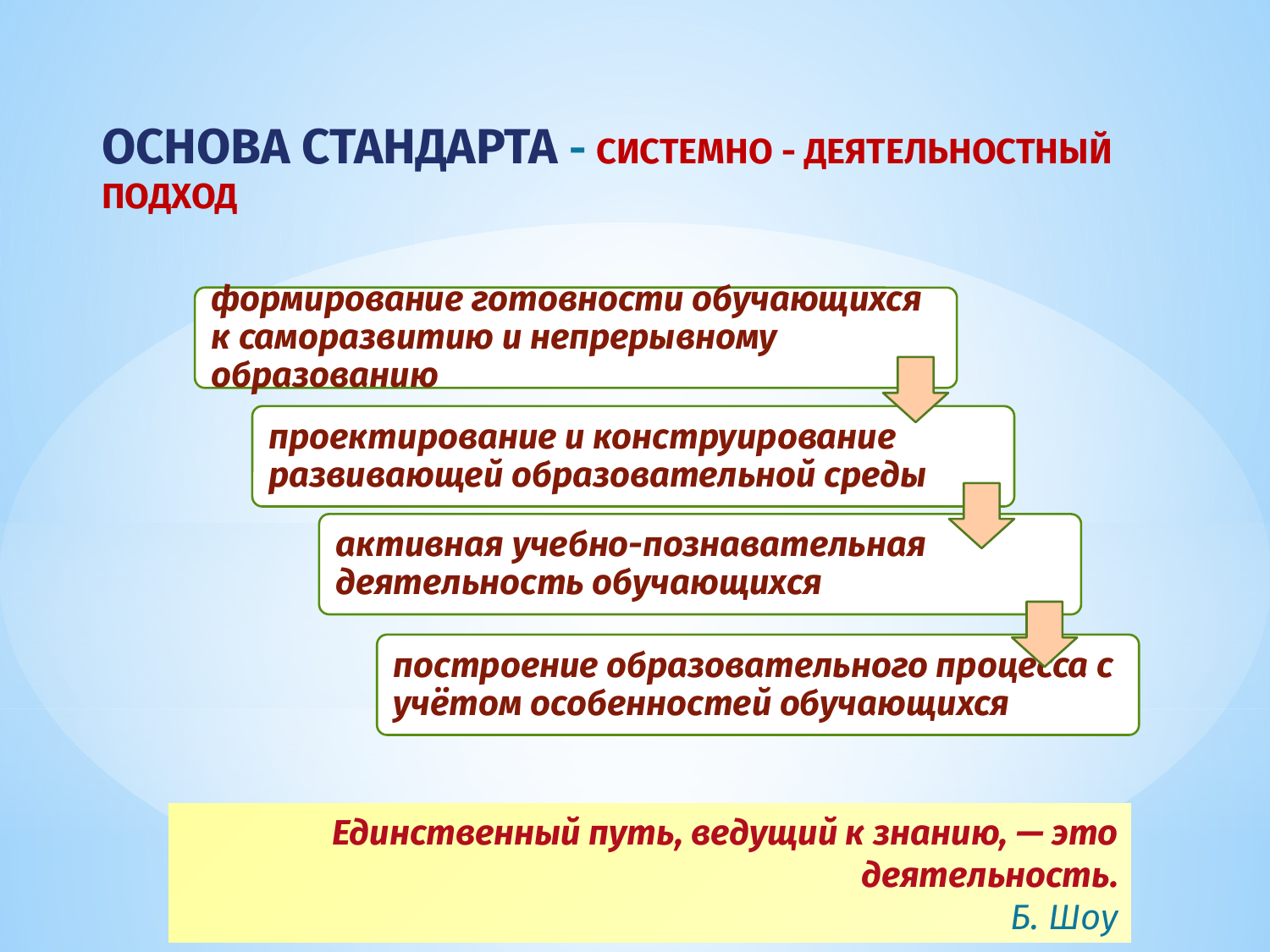

ОСНОВА СТАНДАРТА - СИСТЕМНО - ДЕЯТЕЛЬНОСТНЫЙ ПОДХОД
формирование готовности обучающихся к саморазвитию и непрерывному образованию
проектирование и конструирование развивающей образовательной среды
активная учебно-познавательная деятельность обучающихся
построение образовательного процесса с учётом особенностей обучающихся

Единственный путь, ведущий к знанию, — это деятельность.
Б. Шоу